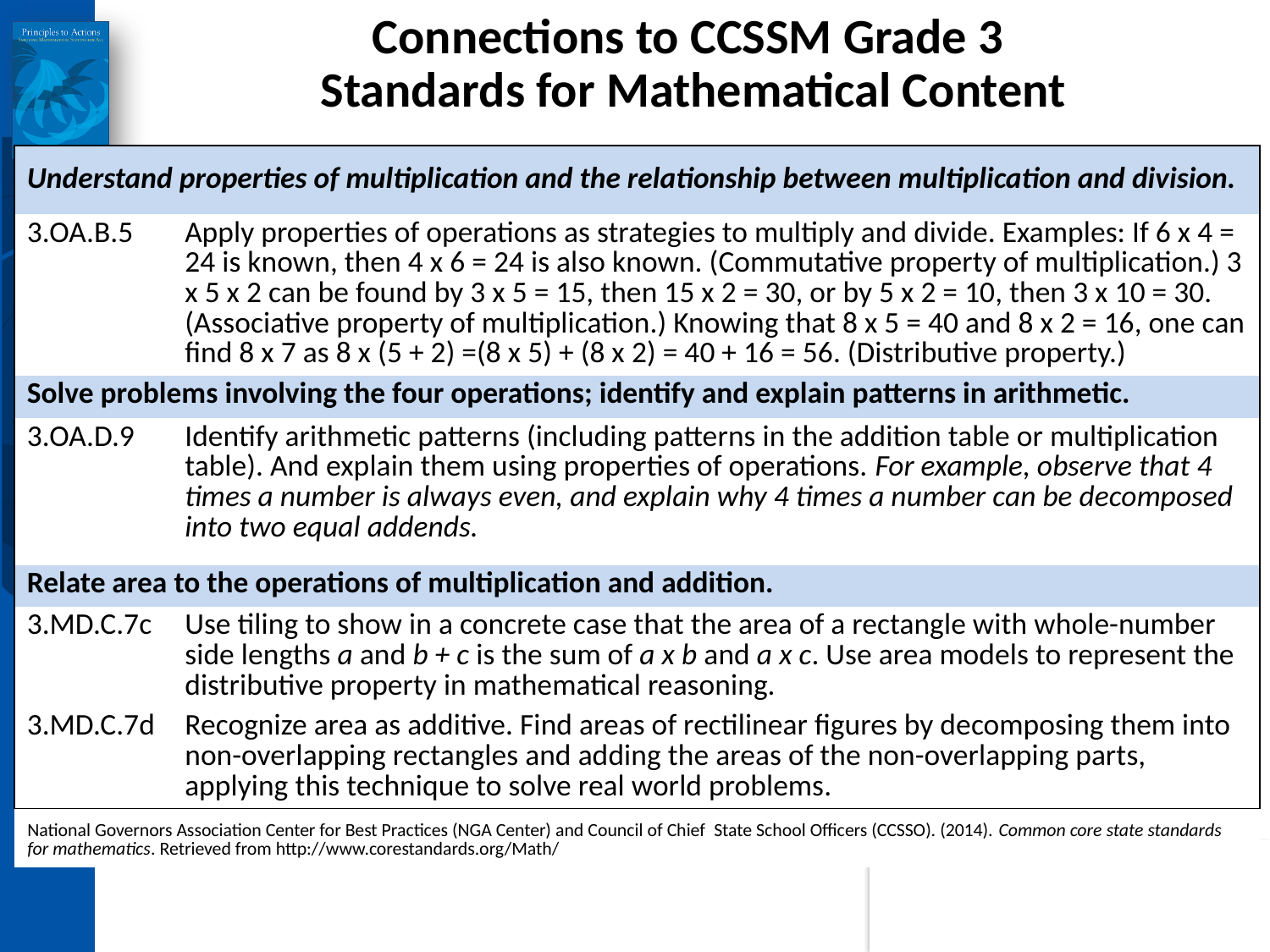

# Connections to CCSSM Grade 3 Standards for Mathematical Content
| Understand properties of multiplication and the relationship between multiplication and division. |  |
| --- | --- |
| 3.OA.B.5 | Apply properties of operations as strategies to multiply and divide. Examples: If 6 x 4 = 24 is known, then 4 x 6 = 24 is also known. (Commutative property of multiplication.) 3 x 5 x 2 can be found by 3 x 5 = 15, then 15 x 2 = 30, or by 5 x 2 = 10, then 3 x 10 = 30. (Associative property of multiplication.) Knowing that 8 x 5 = 40 and 8 x 2 = 16, one can find 8 x 7 as 8 x (5 + 2) =(8 x 5) + (8 x 2) = 40 + 16 = 56. (Distributive property.) |
| Solve problems involving the four operations; identify and explain patterns in arithmetic. |  |
| 3.OA.D.9 | Identify arithmetic patterns (including patterns in the addition table or multiplication table). And explain them using properties of operations. For example, observe that 4 times a number is always even, and explain why 4 times a number can be decomposed into two equal addends. |
| Relate area to the operations of multiplication and addition. |  |
| 3.MD.C.7c | Use tiling to show in a concrete case that the area of a rectangle with whole-number side lengths a and b + c is the sum of a x b and a x c. Use area models to represent the distributive property in mathematical reasoning. |
| 3.MD.C.7d | Recognize area as additive. Find areas of rectilinear figures by decomposing them into non-overlapping rectangles and adding the areas of the non-overlapping parts, applying this technique to solve real world problems. |
| National Governors Association Center for Best Practices (NGA Center) and Council of Chief State School Officers (CCSSO). (2014). Common core state standards for mathematics. Retrieved from http://www.corestandards.org/Math/ |  |